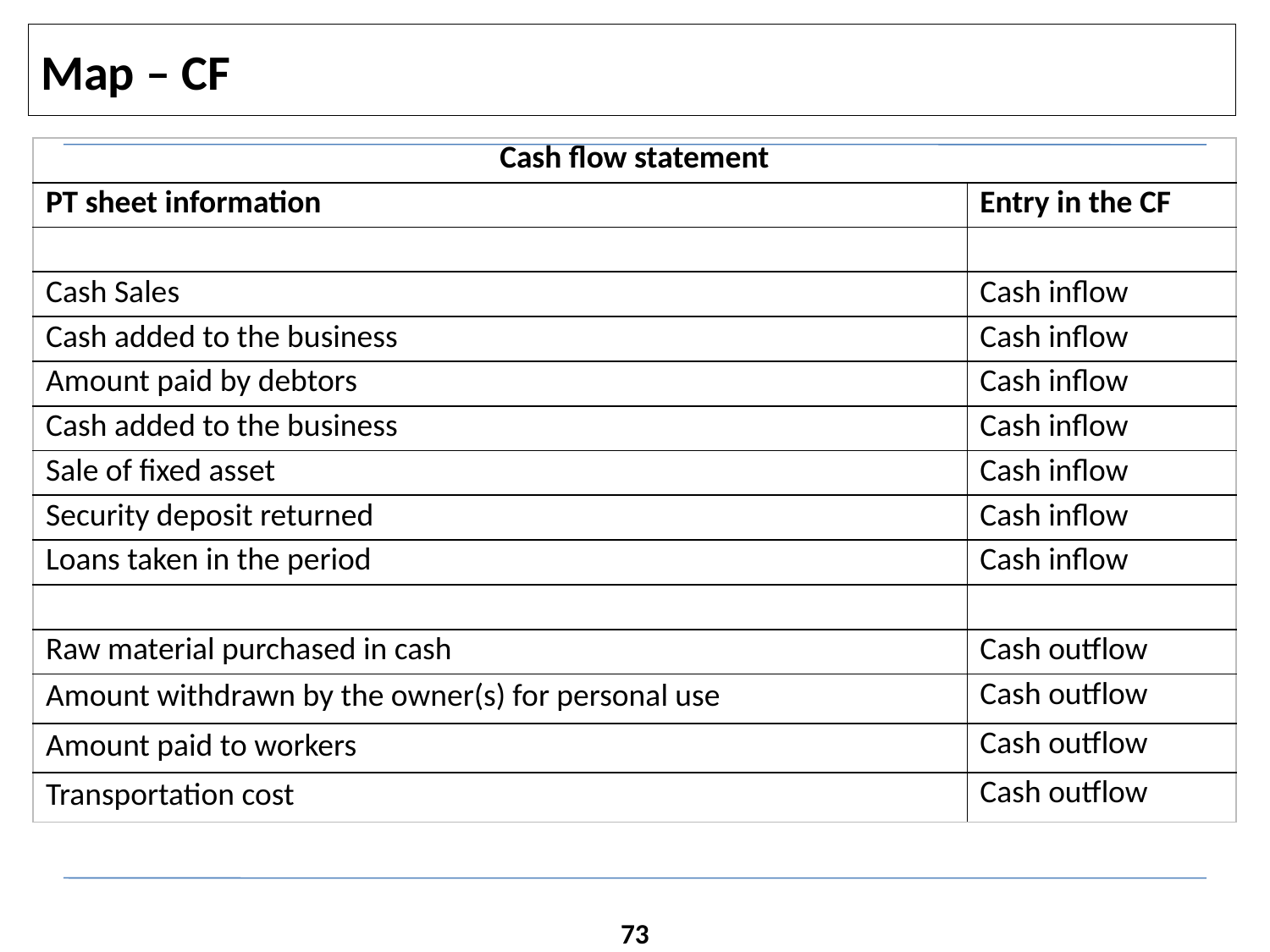

# Map – CF
| Cash flow statement |  |
| --- | --- |
| PT sheet information | Entry in the CF |
|  |  |
| Cash Sales | Cash inflow |
| Cash added to the business | Cash inflow |
| Amount paid by debtors | Cash inflow |
| Cash added to the business | Cash inflow |
| Sale of fixed asset | Cash inflow |
| Security deposit returned | Cash inflow |
| Loans taken in the period | Cash inflow |
|  |  |
| Raw material purchased in cash | Cash outflow |
| Amount withdrawn by the owner(s) for personal use | Cash outflow |
| Amount paid to workers | Cash outflow |
| Transportation cost | Cash outflow |
73